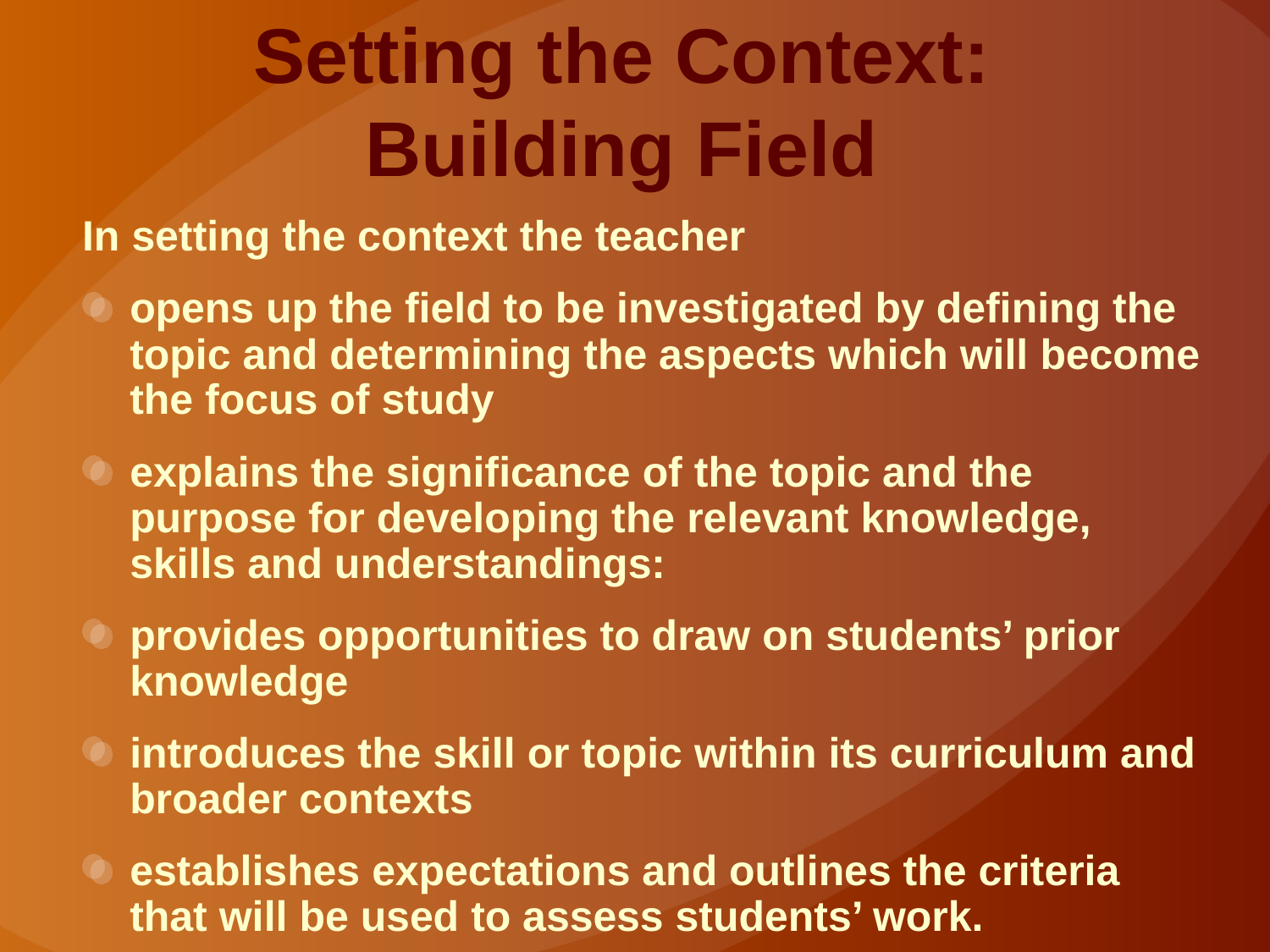

# Setting the Context: Building Field
In setting the context the teacher
opens up the field to be investigated by defining the topic and determining the aspects which will become the focus of study
explains the significance of the topic and the purpose for developing the relevant knowledge, skills and understandings:
provides opportunities to draw on students’ prior knowledge
introduces the skill or topic within its curriculum and broader contexts
establishes expectations and outlines the criteria that will be used to assess students’ work.